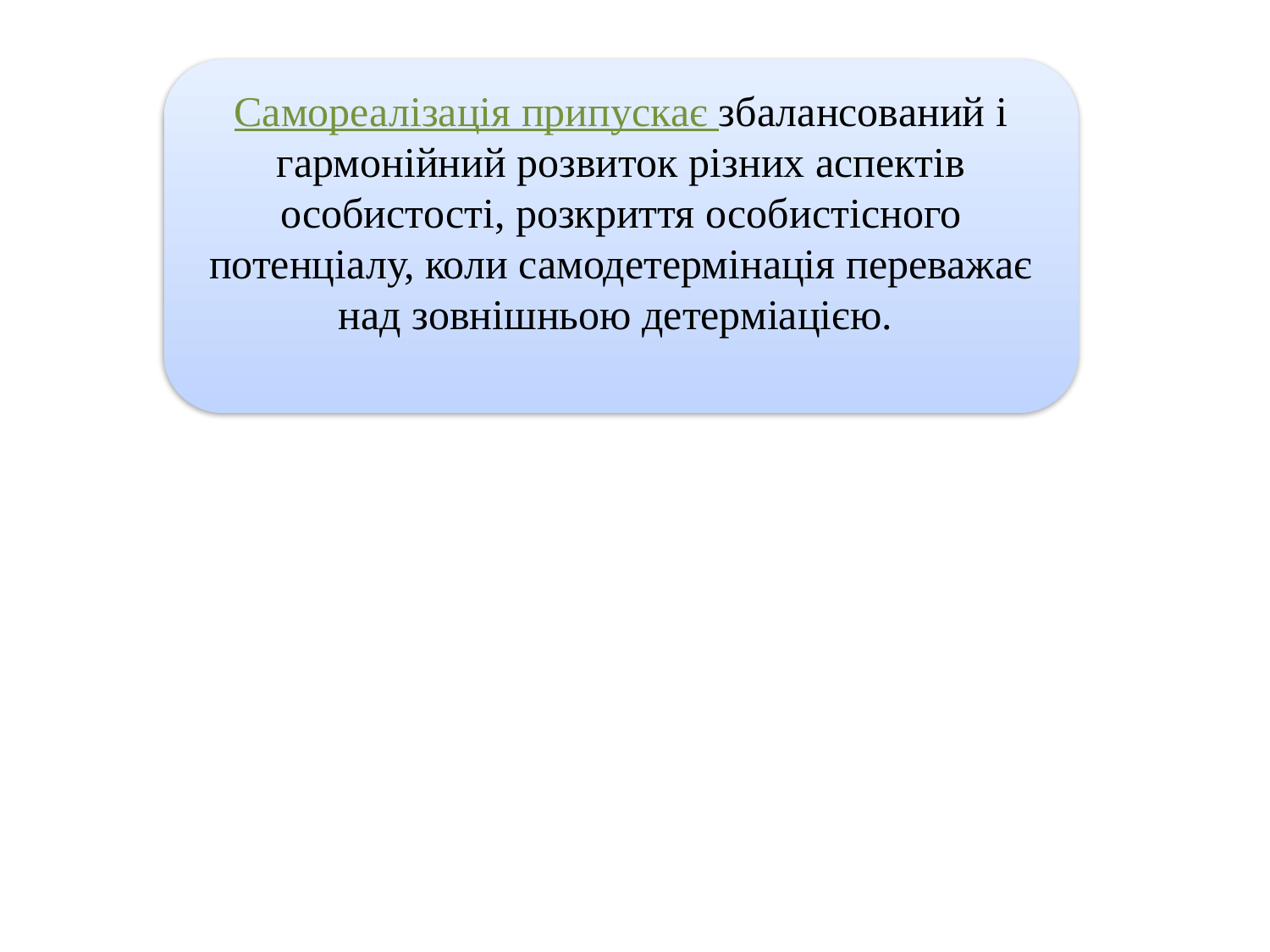

Самореалізація припускає збалансований і гармонійний розвиток різних аспектів особистості, розкриття особистісного потенціалу, коли самодетермінація переважає над зовнішньою детерміацією.